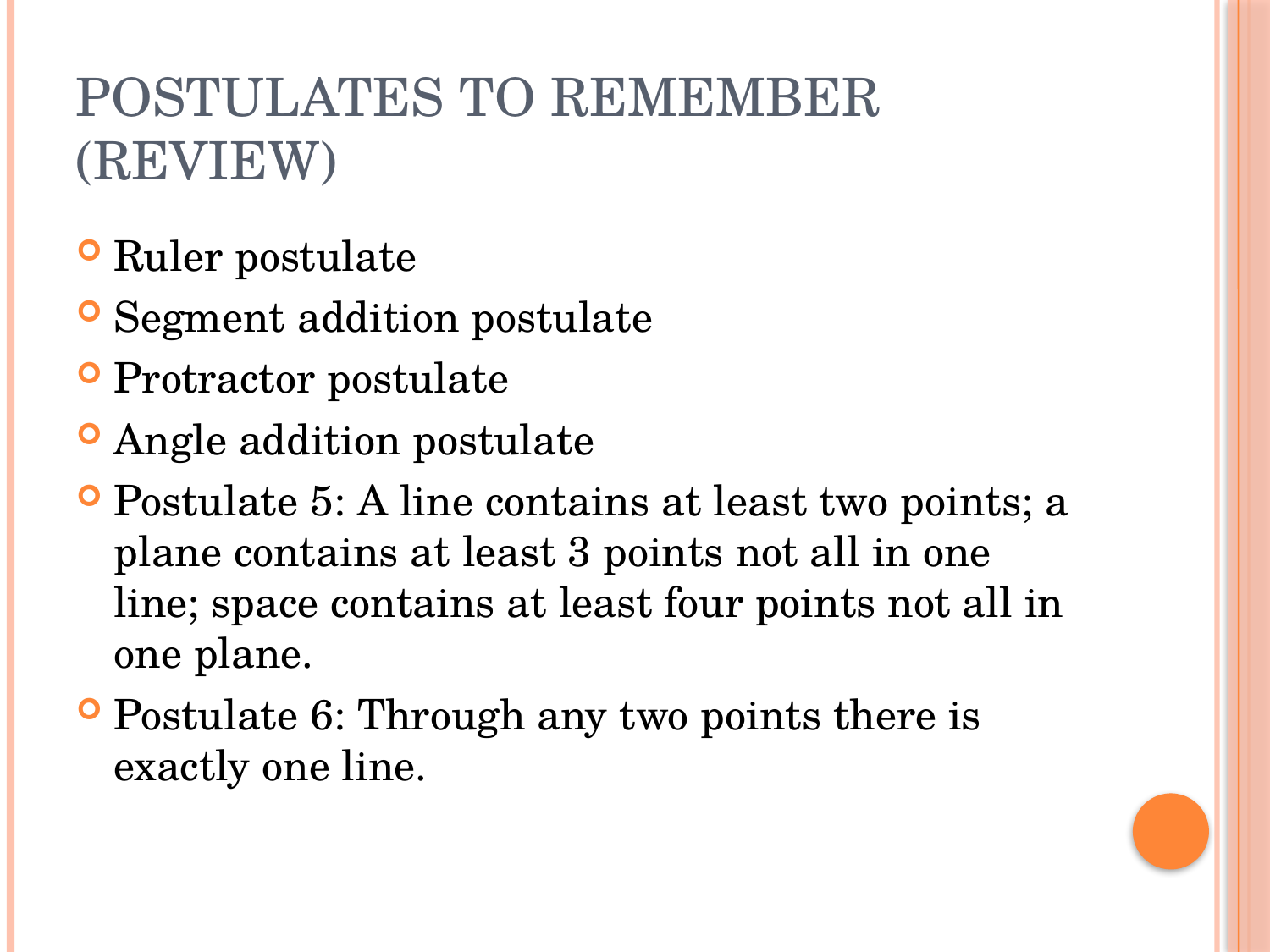

# Postulates to Remember (Review)
Ruler postulate
Segment addition postulate
Protractor postulate
Angle addition postulate
Postulate 5: A line contains at least two points; a plane contains at least 3 points not all in one line; space contains at least four points not all in one plane.
Postulate 6: Through any two points there is exactly one line.